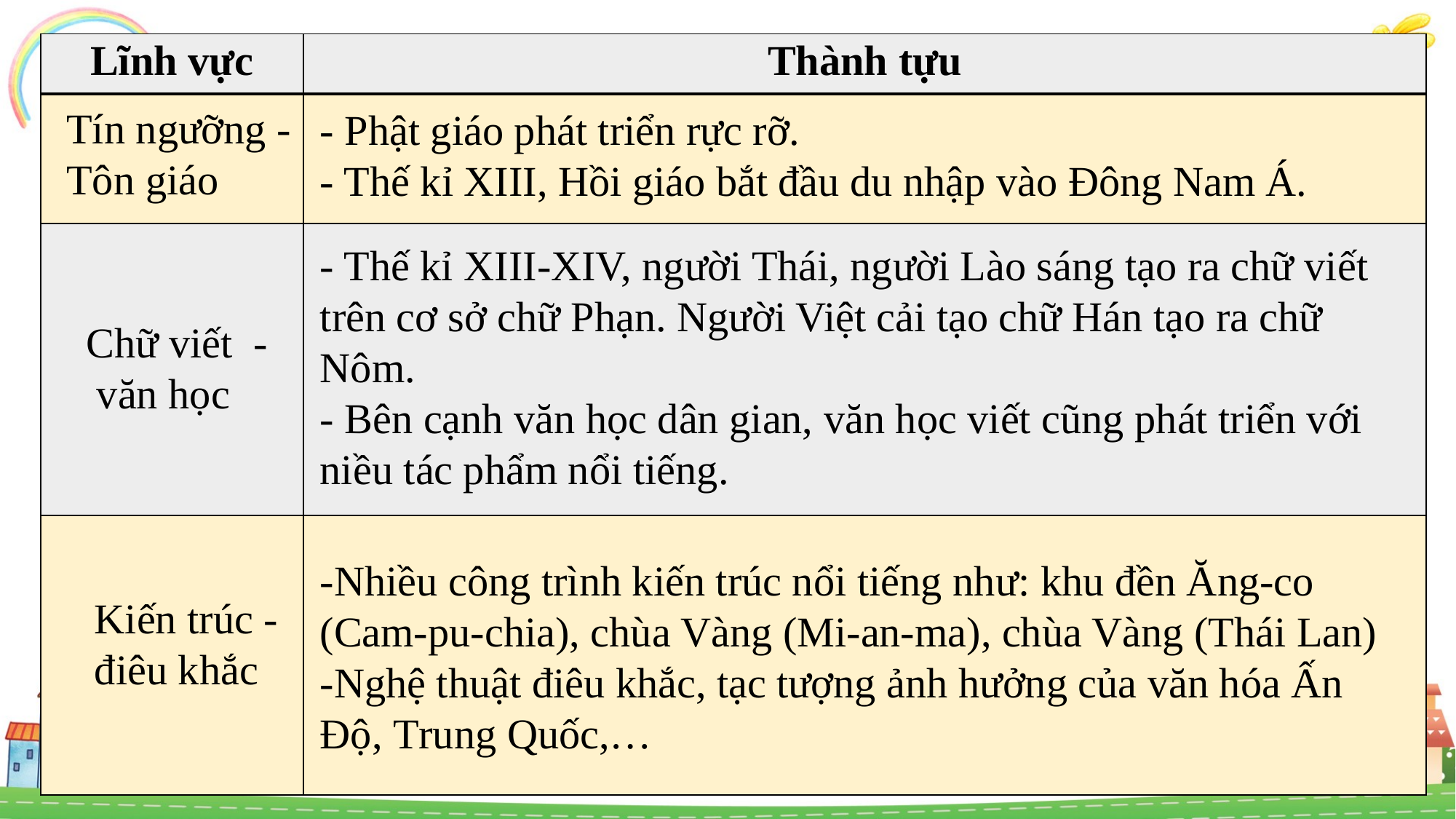

| Lĩnh vực | Thành tựu |
| --- | --- |
|  |  |
|  |  |
|  |  |
Tín ngưỡng -
Tôn giáo
- Phật giáo phát triển rực rỡ.
- Thế kỉ XIII, Hồi giáo bắt đầu du nhập vào Đông Nam Á.
- Thế kỉ XIII-XIV, người Thái, người Lào sáng tạo ra chữ viết trên cơ sở chữ Phạn. Người Việt cải tạo chữ Hán tạo ra chữ Nôm.
- Bên cạnh văn học dân gian, văn học viết cũng phát triển với niều tác phẩm nổi tiếng.
Chữ viết  -
 văn học
-Nhiều công trình kiến trúc nổi tiếng như: khu đền Ăng-co (Cam-pu-chia), chùa Vàng (Mi-an-ma), chùa Vàng (Thái Lan)
-Nghệ thuật điêu khắc, tạc tượng ảnh hưởng của văn hóa Ấn Độ, Trung Quốc,…
Kiến trúc -
điêu khắc